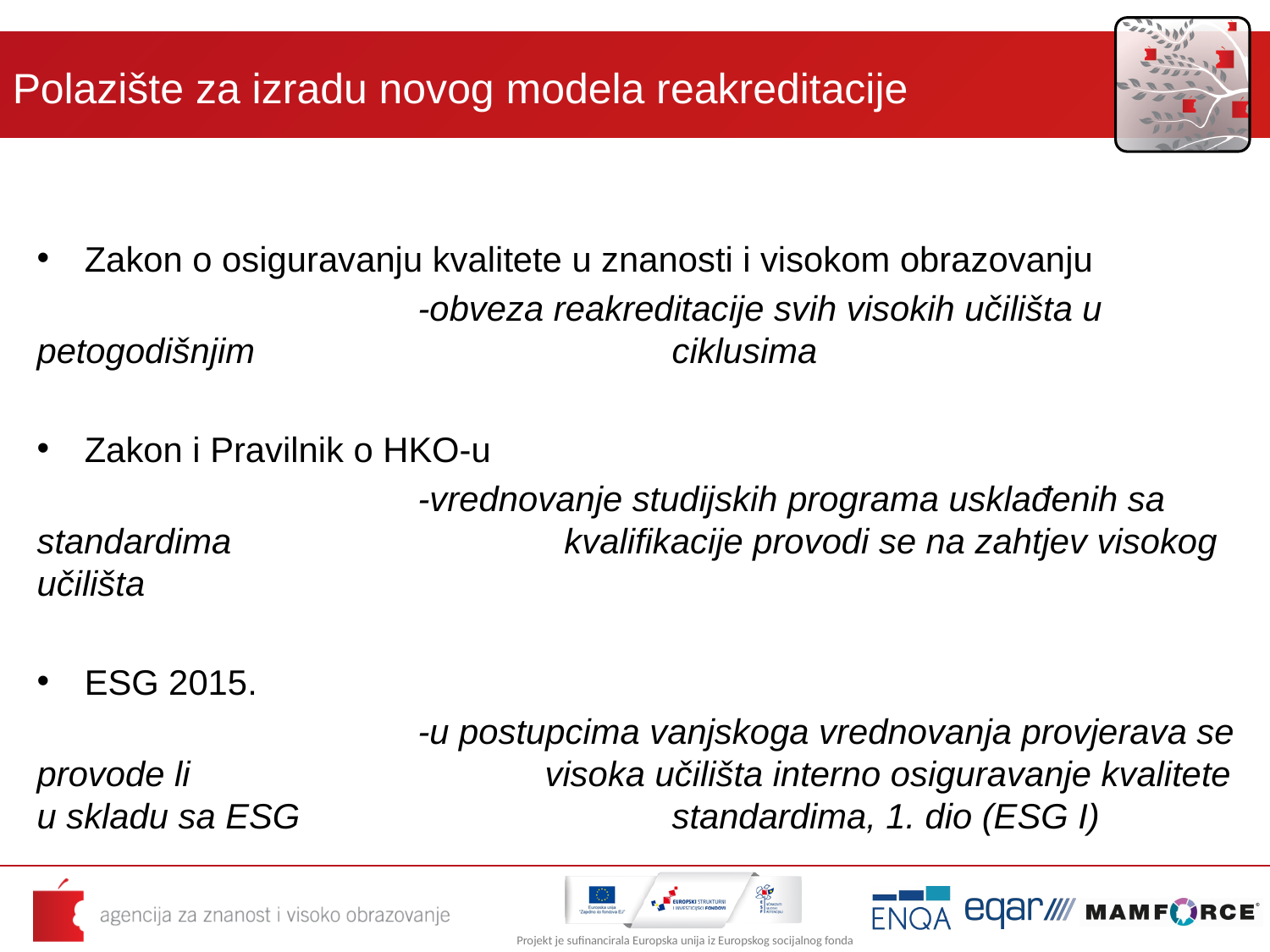

Polazište za izradu novog modela reakreditacije
Zakon o osiguravanju kvalitete u znanosti i visokom obrazovanju
			-obveza reakreditacije svih visokih učilišta u petogodišnjim 				ciklusima

Zakon i Pravilnik o HKO-u
			-vrednovanje studijskih programa usklađenih sa standardima 			  kvalifikacije provodi se na zahtjev visokog učilišta

ESG 2015.
			-u postupcima vanjskoga vrednovanja provjerava se provode li 			visoka učilišta interno osiguravanje kvalitete u skladu sa ESG 			standardima, 1. dio (ESG I)